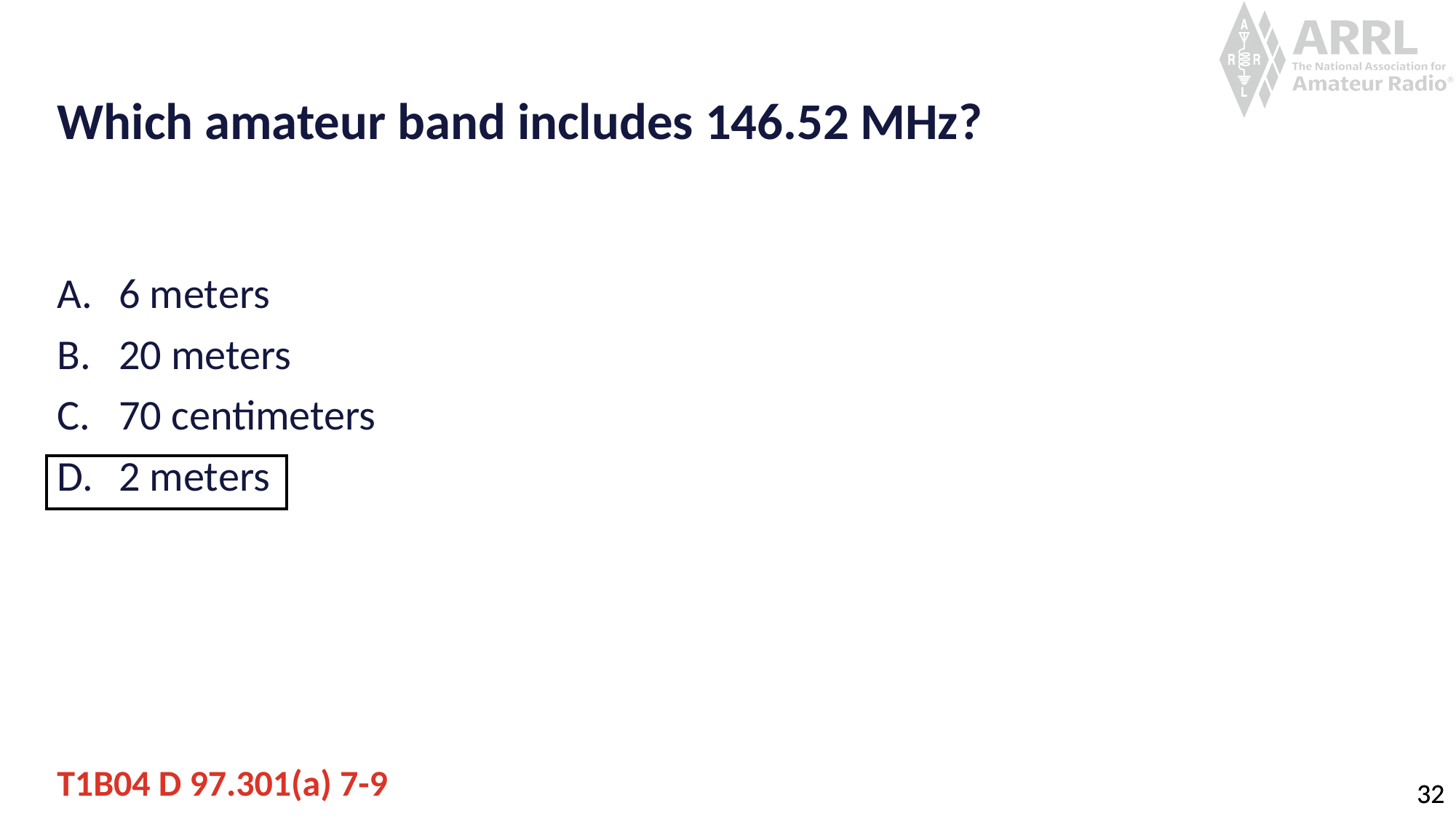

# Which amateur band includes 146.52 MHz?
6 meters
20 meters
70 centimeters
2 meters

T1B04 D 97.301(a) 7-9